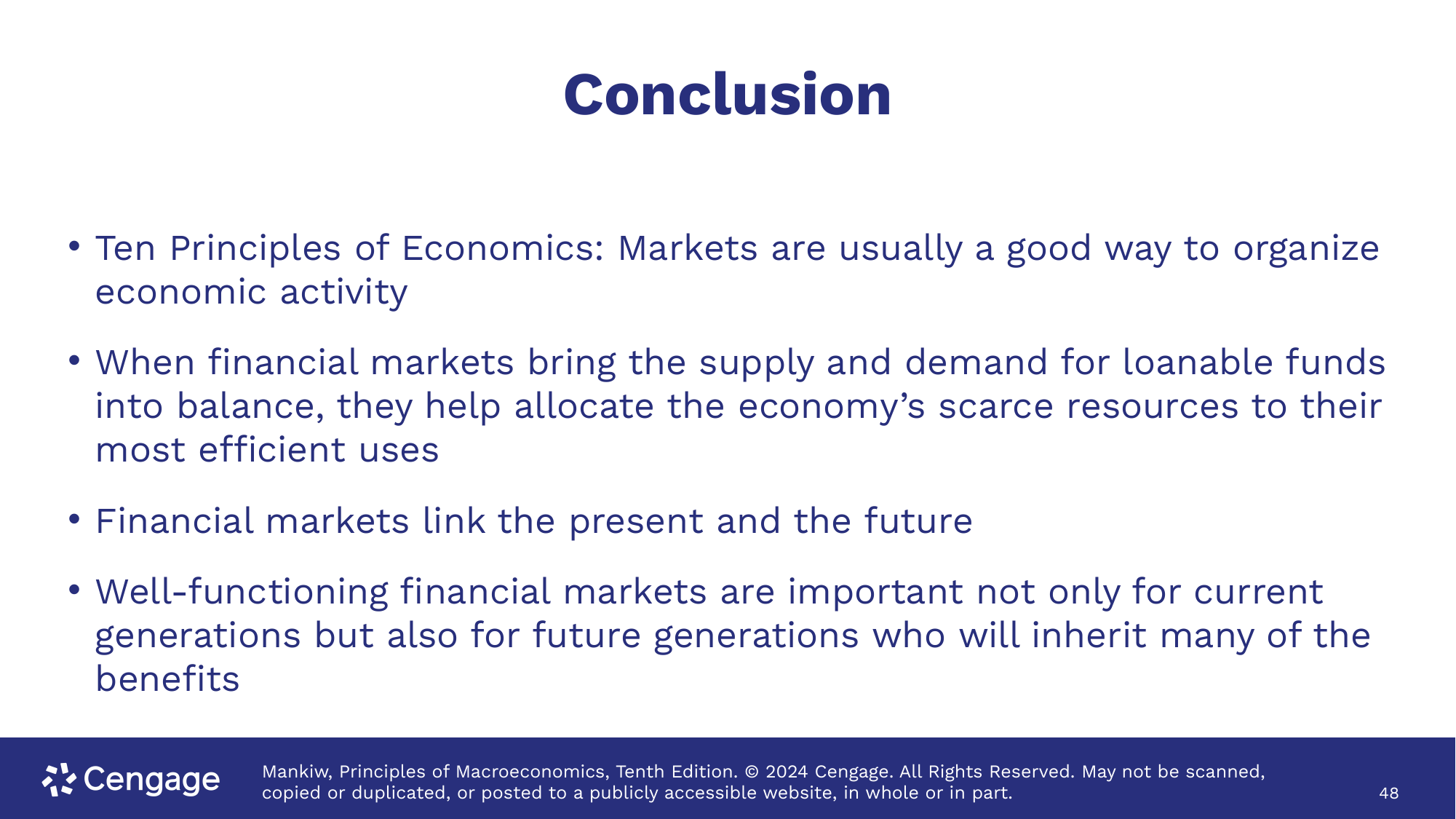

# Conclusion
Ten Principles of Economics: Markets are usually a good way to organize economic activity
When financial markets bring the supply and demand for loanable funds into balance, they help allocate the economy’s scarce resources to their most efficient uses
Financial markets link the present and the future
Well-functioning financial markets are important not only for current generations but also for future generations who will inherit many of the benefits